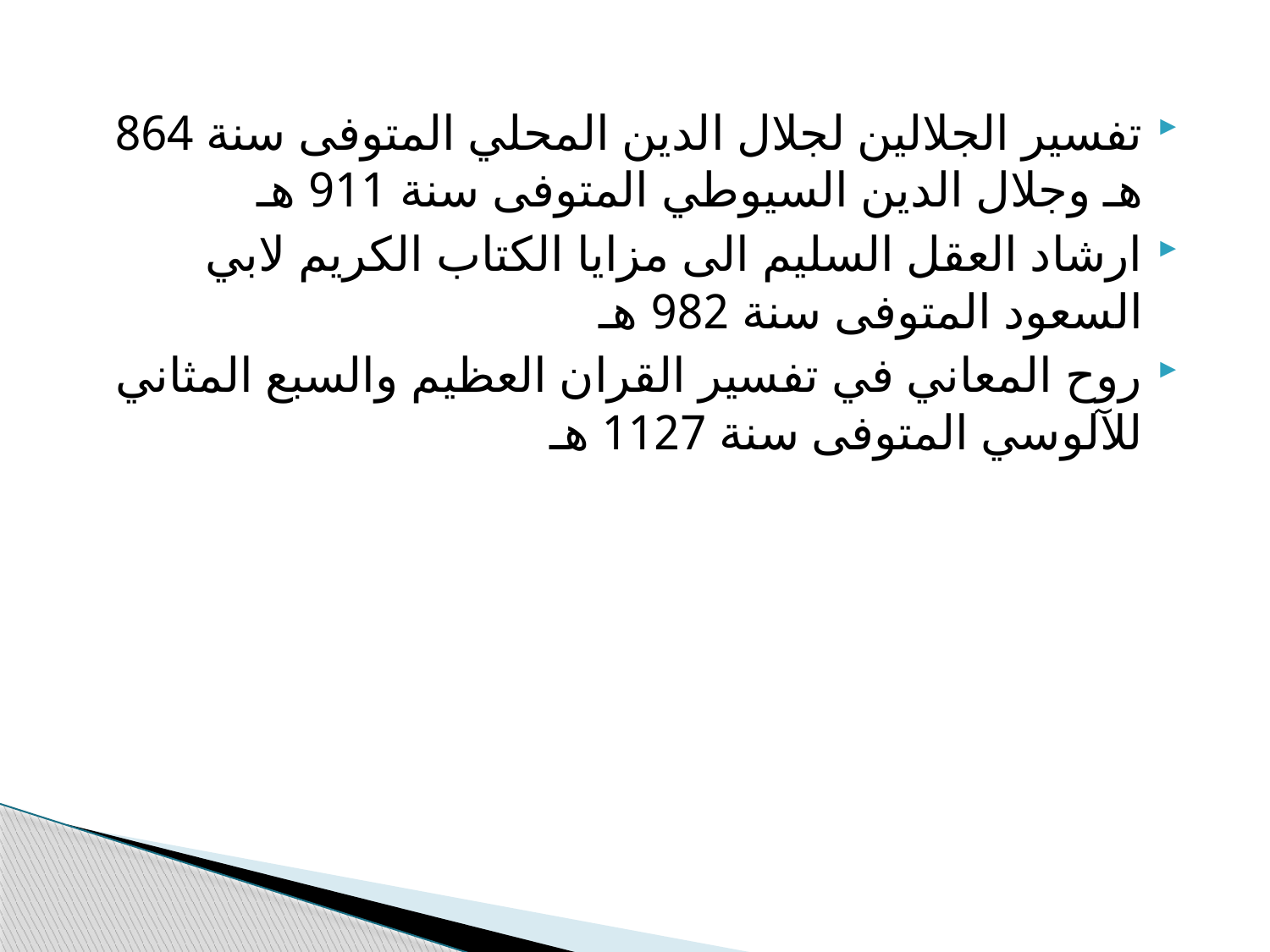

تفسير الجلالين لجلال الدين المحلي المتوفى سنة 864 هـ وجلال الدين السيوطي المتوفى سنة 911 هـ
ارشاد العقل السليم الى مزايا الكتاب الكريم لابي السعود المتوفى سنة 982 هـ
روح المعاني في تفسير القران العظيم والسبع المثاني للآلوسي المتوفى سنة 1127 هـ